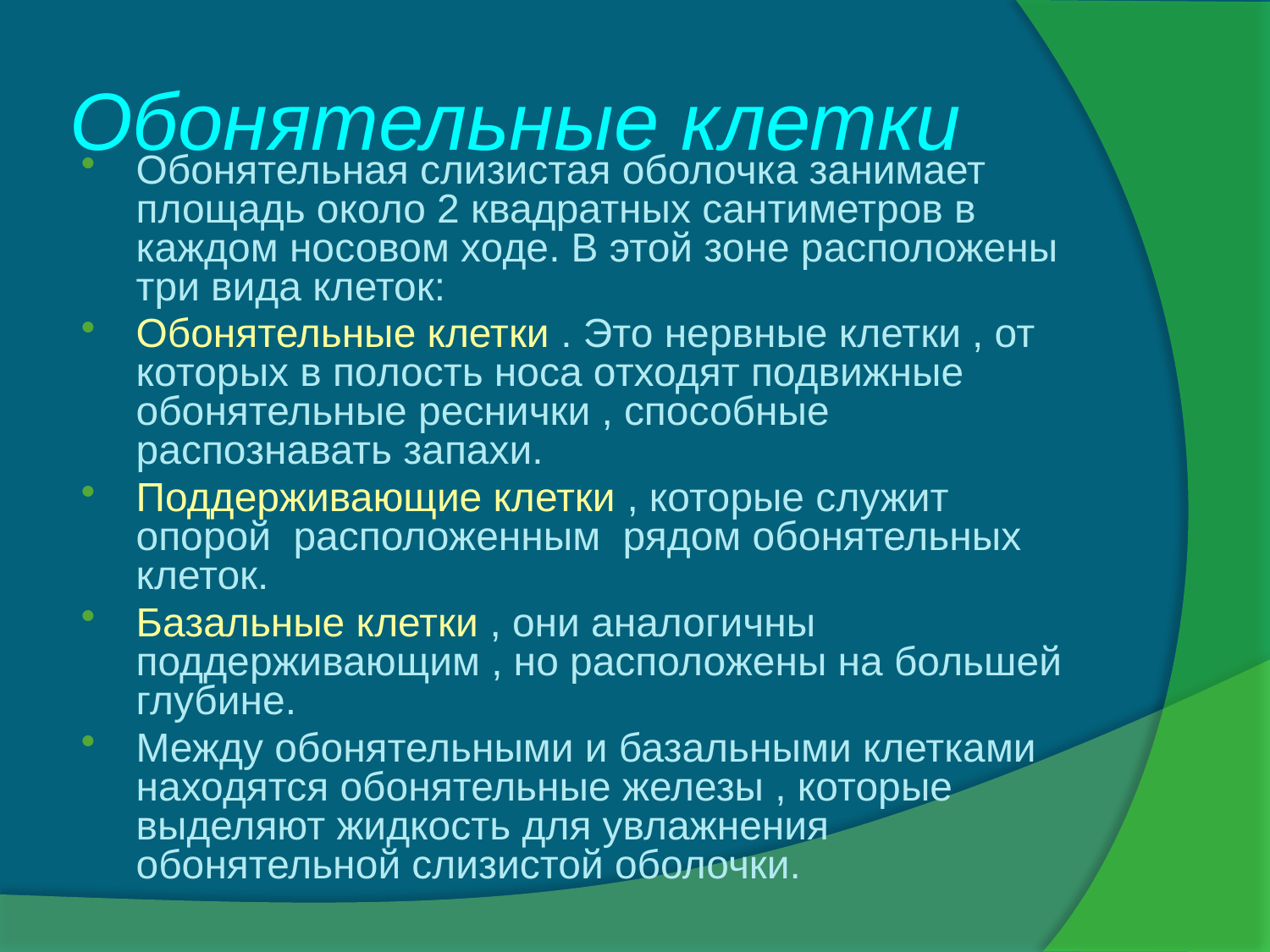

# Обонятельные клетки
Обонятельная слизистая оболочка занимает площадь около 2 квадратных сантиметров в каждом носовом ходе. В этой зоне расположены три вида клеток:
Обонятельные клетки . Это нервные клетки , от которых в полость носа отходят подвижные  обонятельные реснички , способные распознавать запахи.
Поддерживающие клетки , которые служит опорой  расположенным  рядом обонятельных клеток.
Базальные клетки , они аналогичны поддерживающим , но расположены на большей глубине.
Между обонятельными и базальными клетками находятся обонятельные железы , которые выделяют жидкость для увлажнения обонятельной слизистой оболочки.